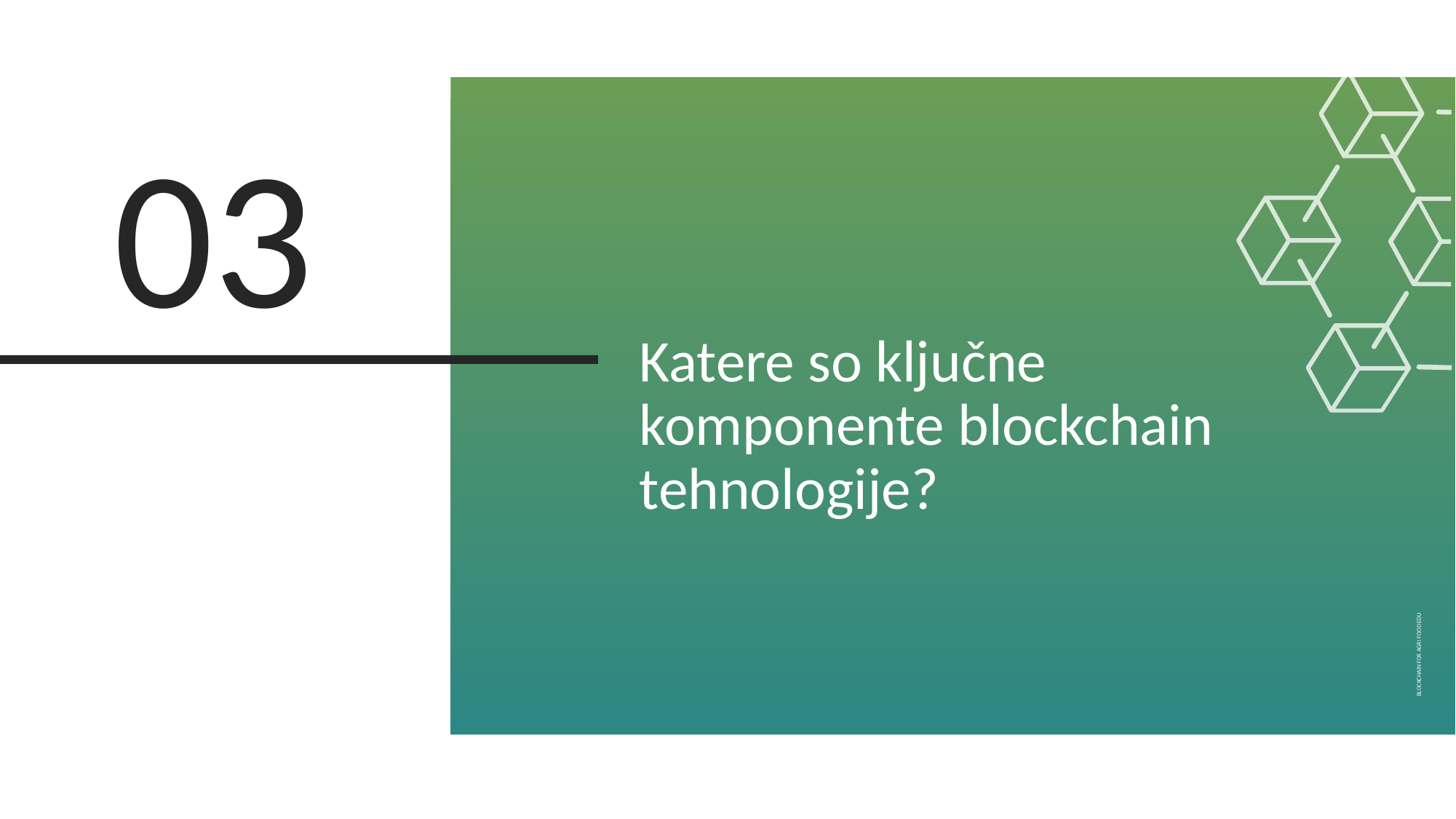

03
Katere so ključne komponente blockchain tehnologije?